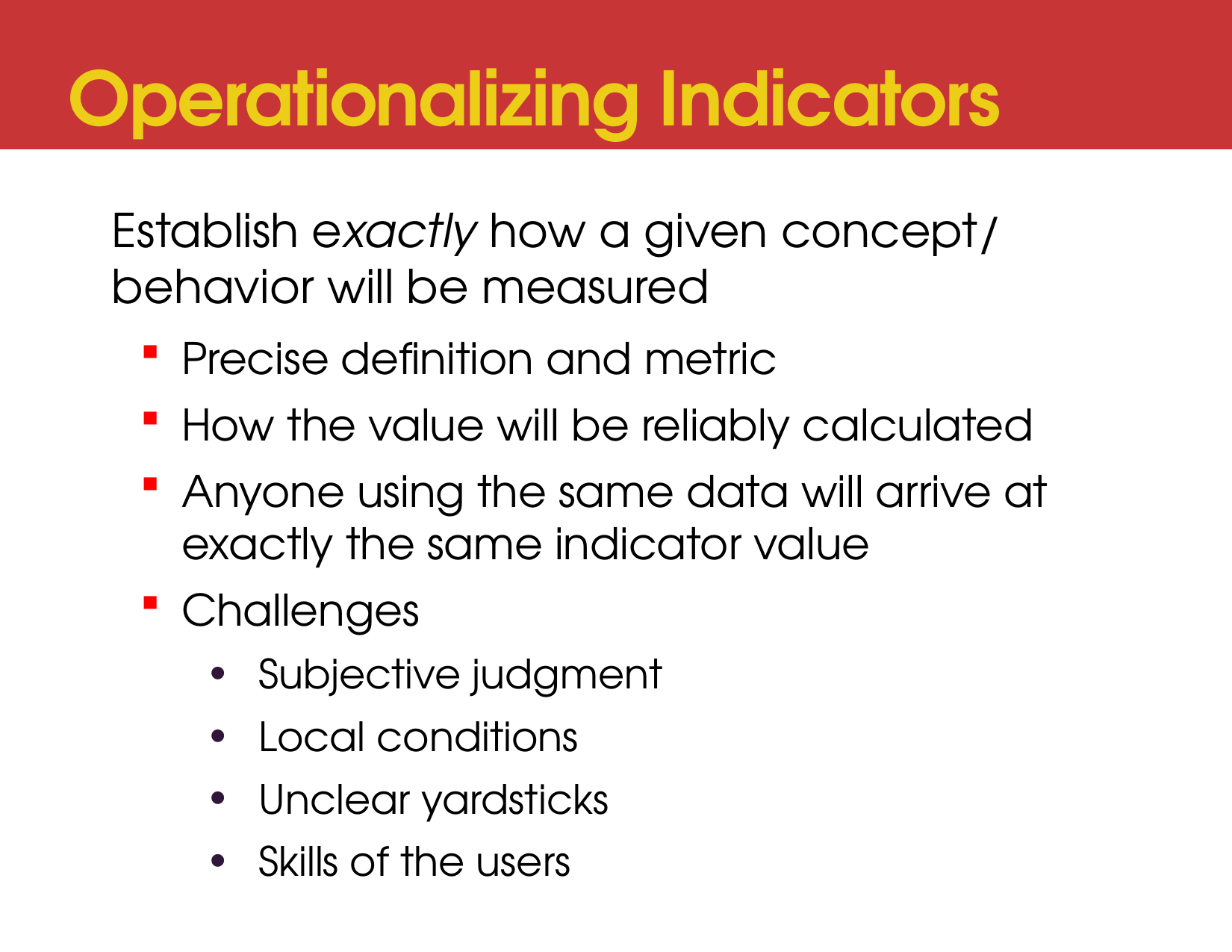

# Operationalizing Indicators
Establish exactly how a given concept/
behavior will be measured
Precise definition and metric
How the value will be reliably calculated
Anyone using the same data will arrive at exactly the same indicator value
Challenges
Subjective judgment
Local conditions
Unclear yardsticks
Skills of the users